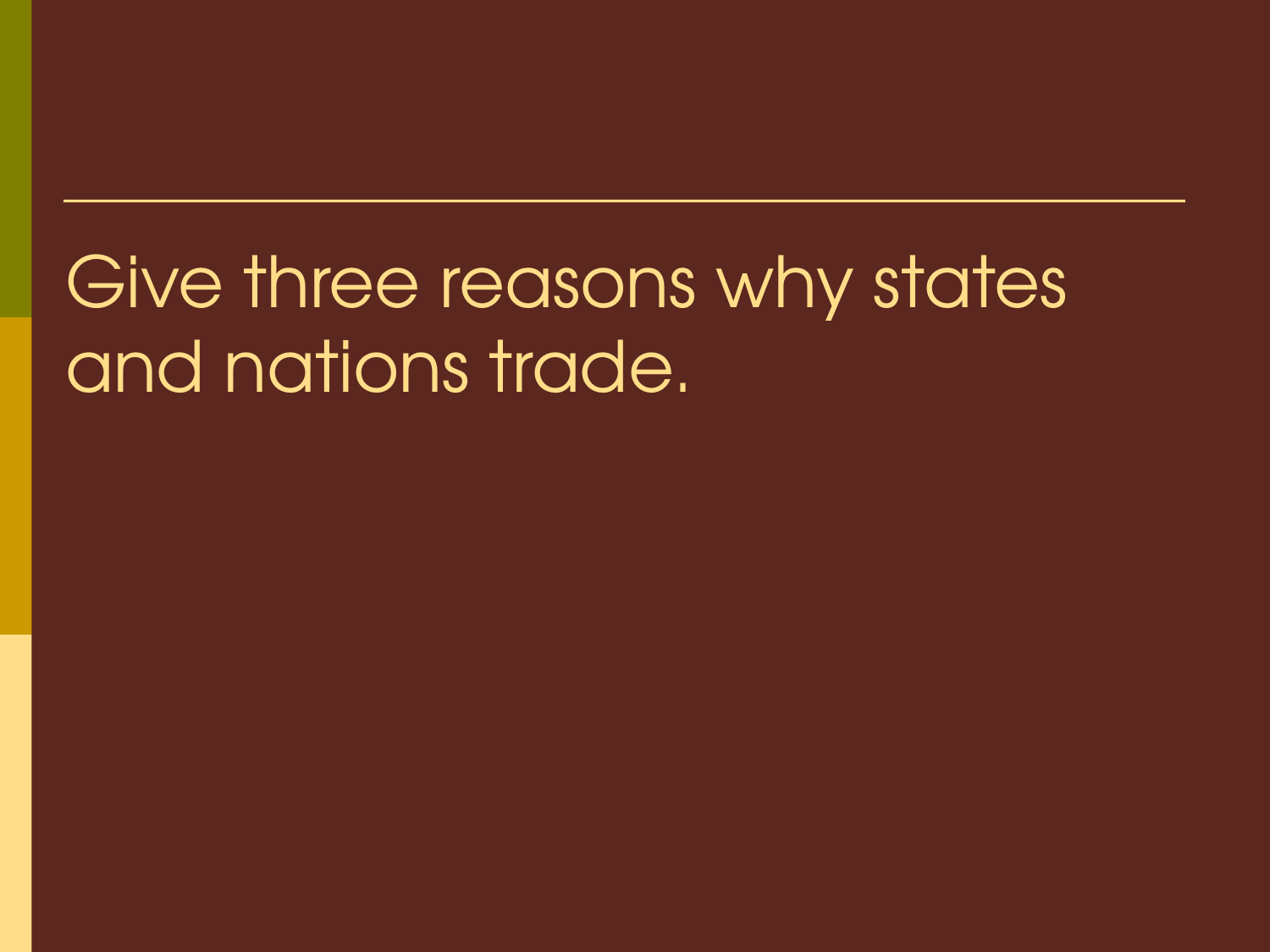

# Give three reasons why states and nations trade.